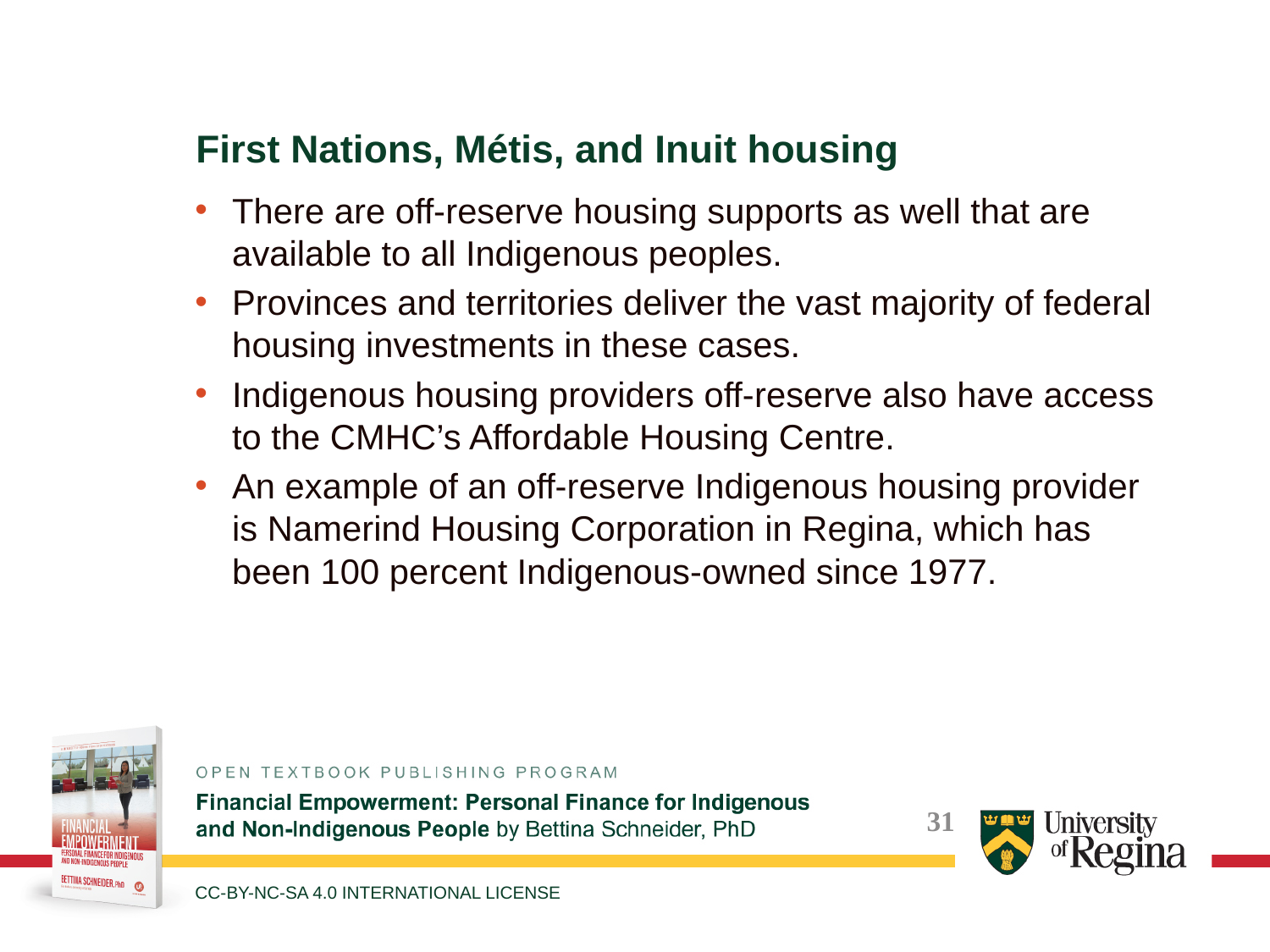

First Nations, Métis, and Inuit housing
There are off-reserve housing supports as well that are available to all Indigenous peoples.
Provinces and territories deliver the vast majority of federal housing investments in these cases.
Indigenous housing providers off-reserve also have access to the CMHC’s Affordable Housing Centre.
An example of an off-reserve Indigenous housing provider is Namerind Housing Corporation in Regina, which has been 100 percent Indigenous-owned since 1977.
CC-BY-NC-SA 4.0 INTERNATIONAL LICENSE